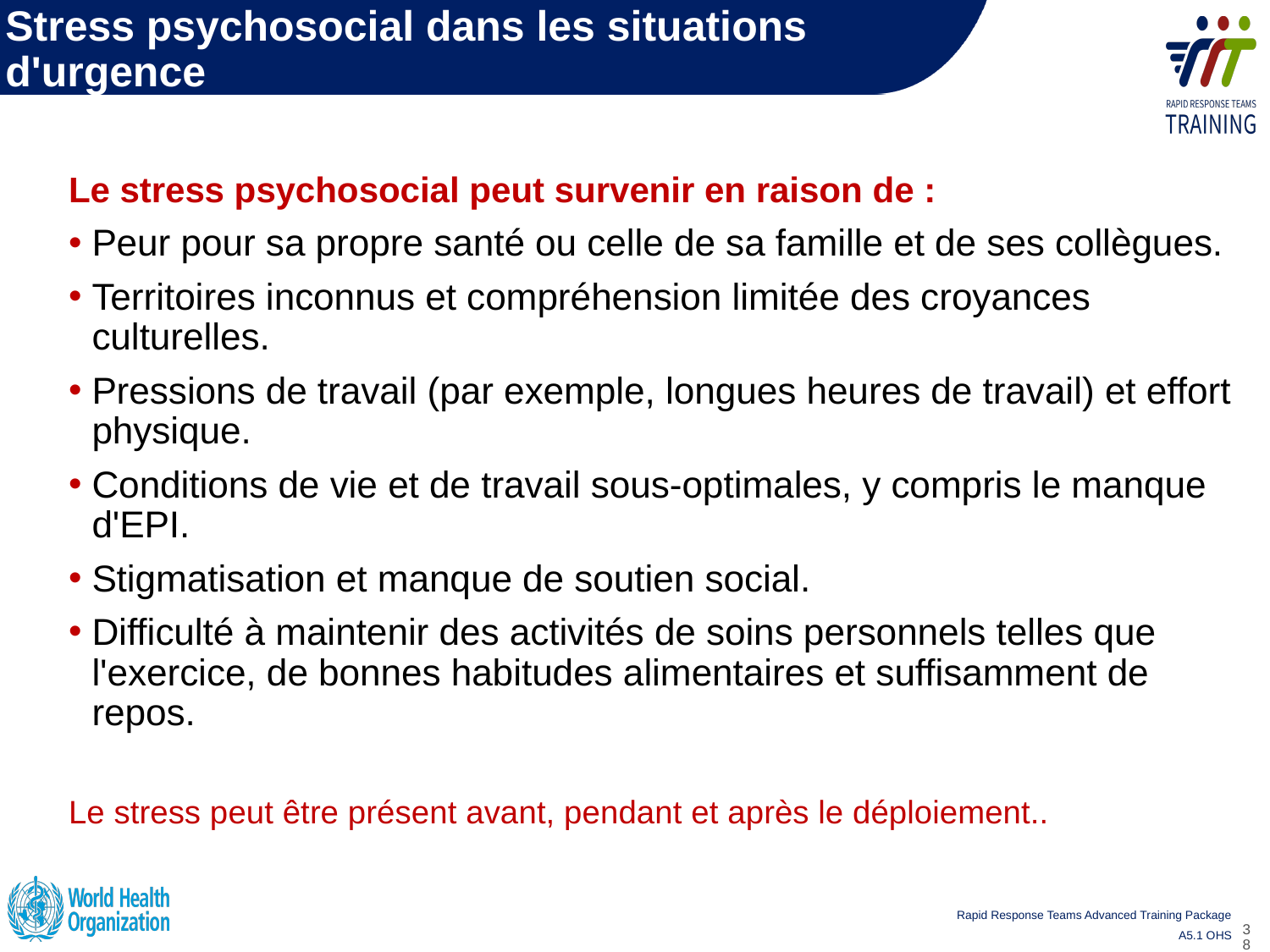

Stress psychosocial dans les situations d'urgence
Le stress psychosocial peut survenir en raison de :
Peur pour sa propre santé ou celle de sa famille et de ses collègues.
Territoires inconnus et compréhension limitée des croyances culturelles.
Pressions de travail (par exemple, longues heures de travail) et effort physique.
Conditions de vie et de travail sous-optimales, y compris le manque d'EPI.
Stigmatisation et manque de soutien social.
Difficulté à maintenir des activités de soins personnels telles que l'exercice, de bonnes habitudes alimentaires et suffisamment de repos.

Le stress peut être présent avant, pendant et après le déploiement..
38